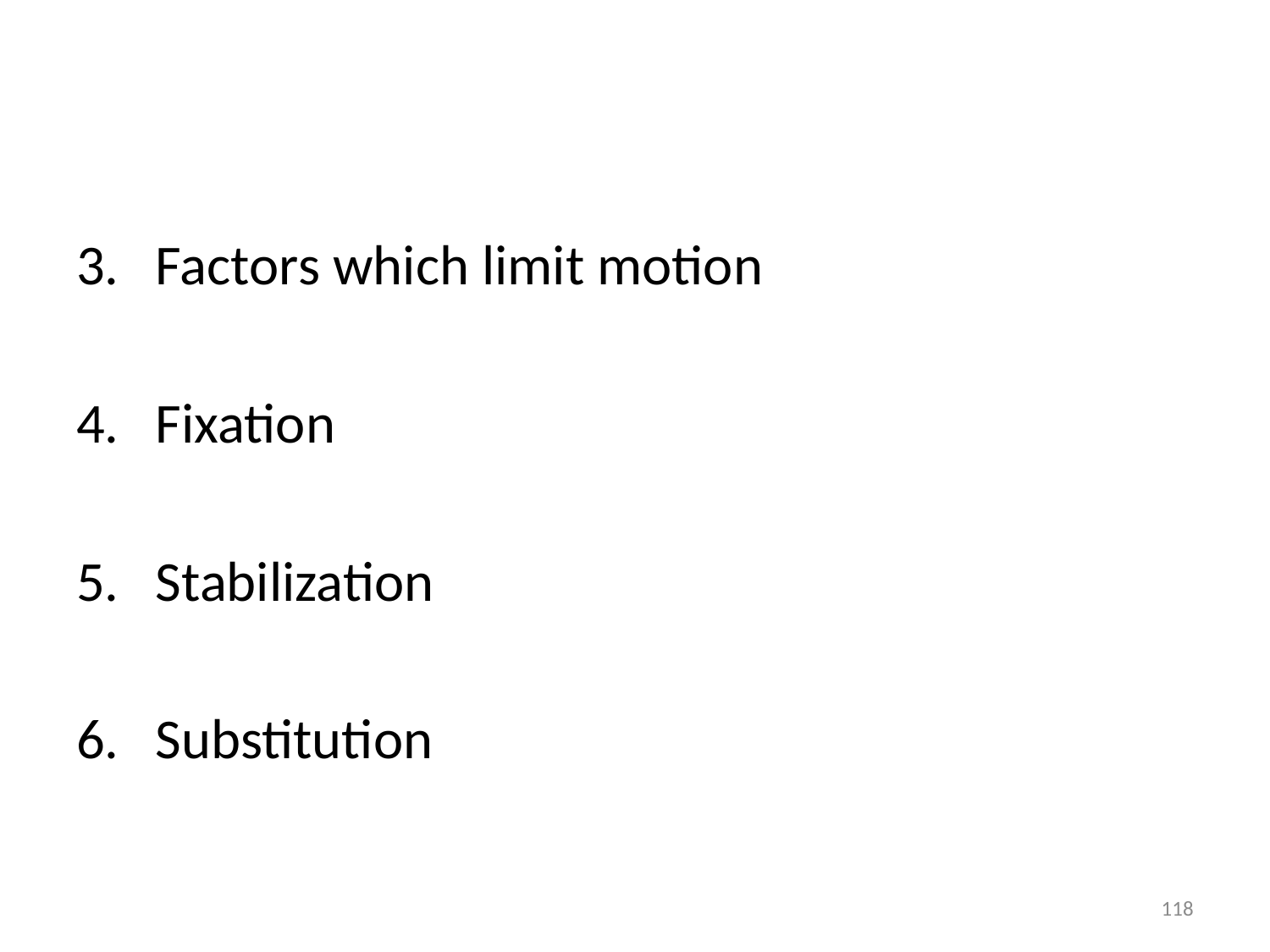

#
Factors which limit motion

Fixation

Stabilization

Substitution
118